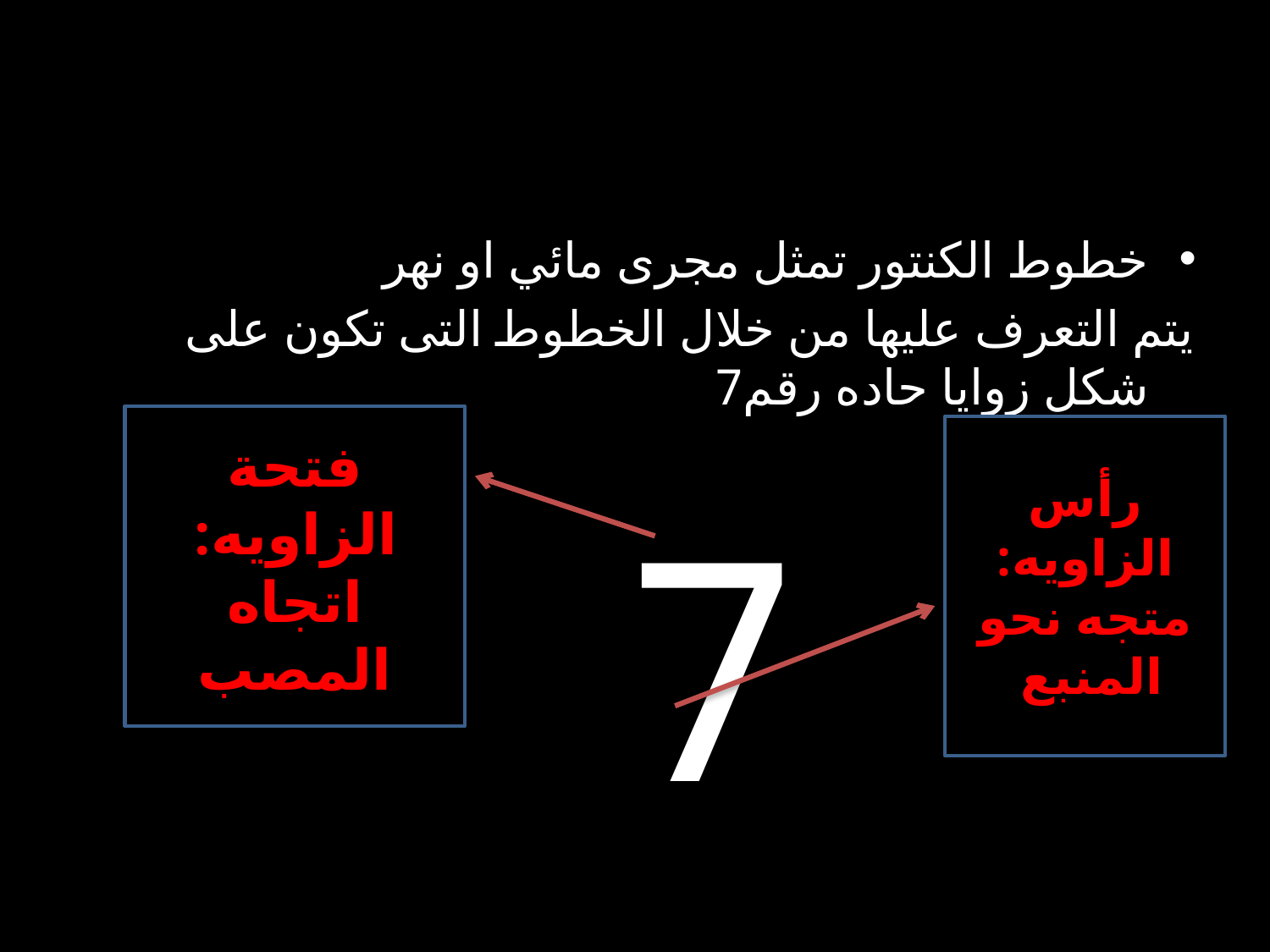

#
خطوط الكنتور تمثل مجرى مائي او نهر
يتم التعرف عليها من خلال الخطوط التى تكون على شكل زوايا حاده رقم7
     7
فتحة الزاويه: اتجاه المصب
رأس الزاويه: متجه نحو المنبع